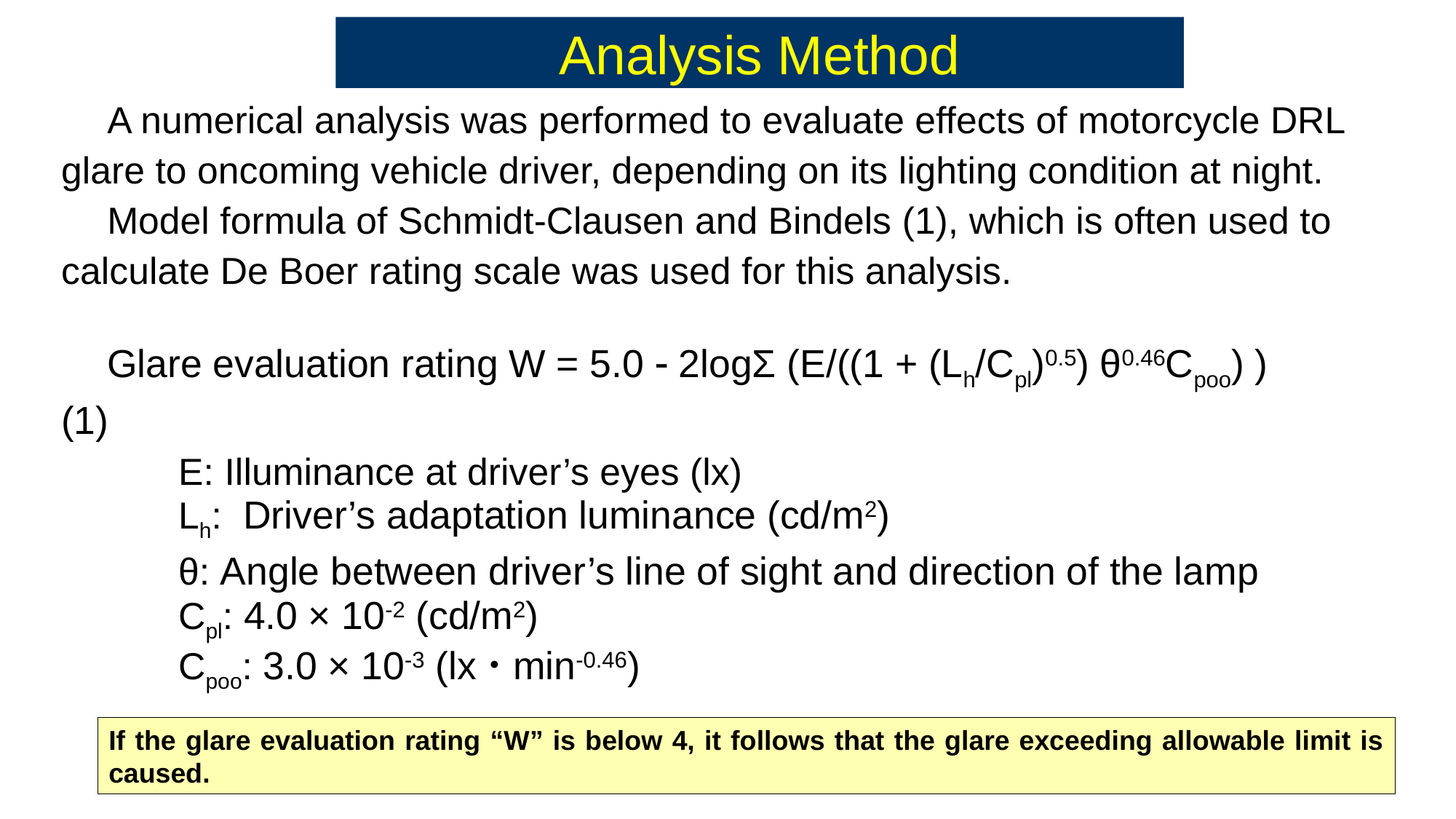

Analysis Method
# A numerical analysis was performed to evaluate effects of motorcycle DRL glare to oncoming vehicle driver, depending on its lighting condition at night. 　Model formula of Schmidt-Clausen and Bindels (1), which is often used to calculate De Boer rating scale was used for this analysis. 　Glare evaluation rating W = 5.0 − 2logΣ (E/((1 + (Lh/Cpl)0.5) θ0.46Cpoo) ) 　  (1) 　　    E: Illuminance at driver’s eyes (lx) 　　    Lh:  Driver’s adaptation luminance (cd/m2) 　　    θ: Angle between driver’s line of sight and direction of the lamp 　　    Cpl: 4.0 × 10-2 (cd/m2)　 　　    Cpoo: 3.0 × 10-3 (lx･min-0.46)
If the glare evaluation rating “W” is below 4, it follows that the glare exceeding allowable limit is caused.